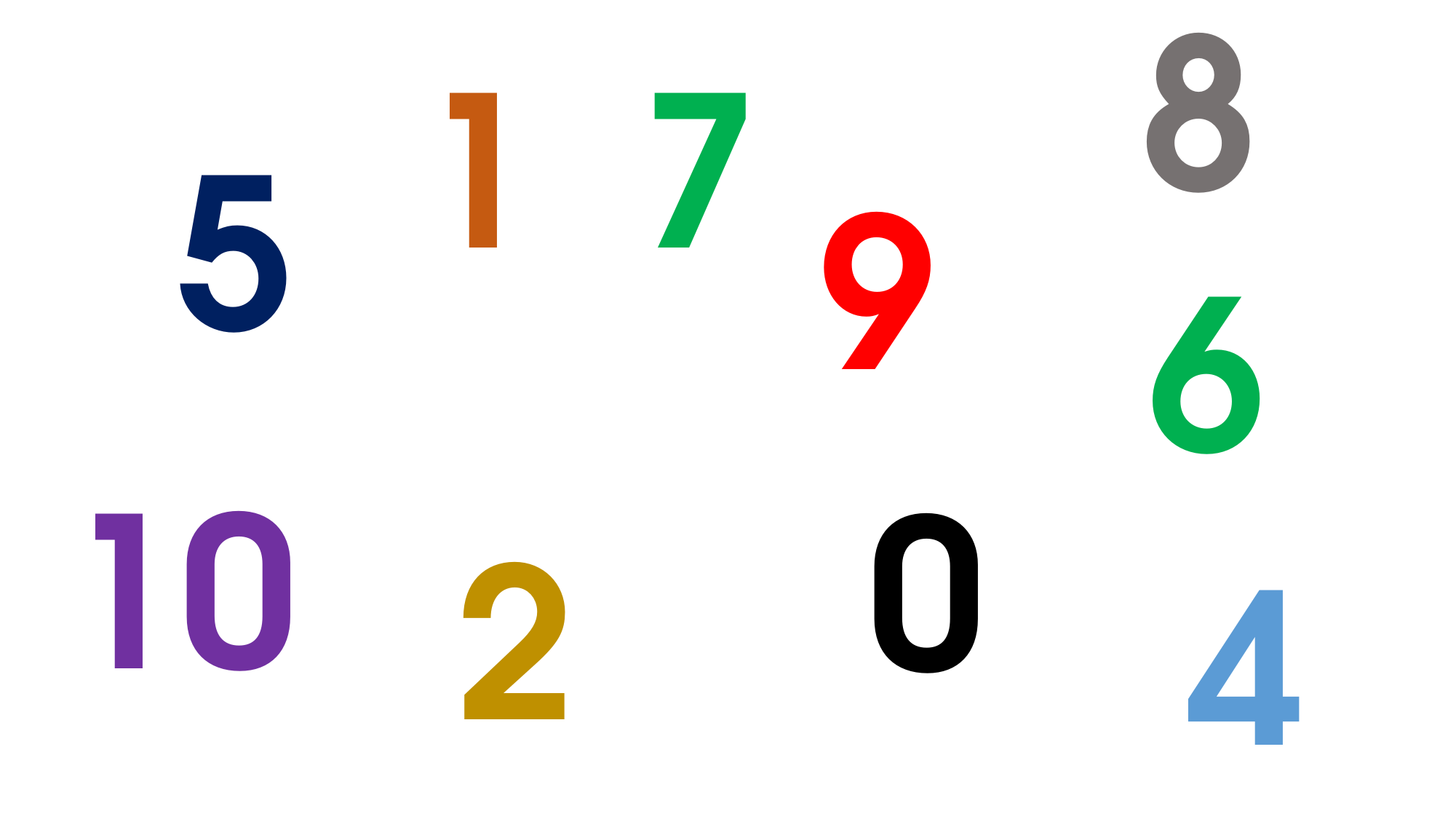

8
7
1
5
9
6
 10
0
2
4